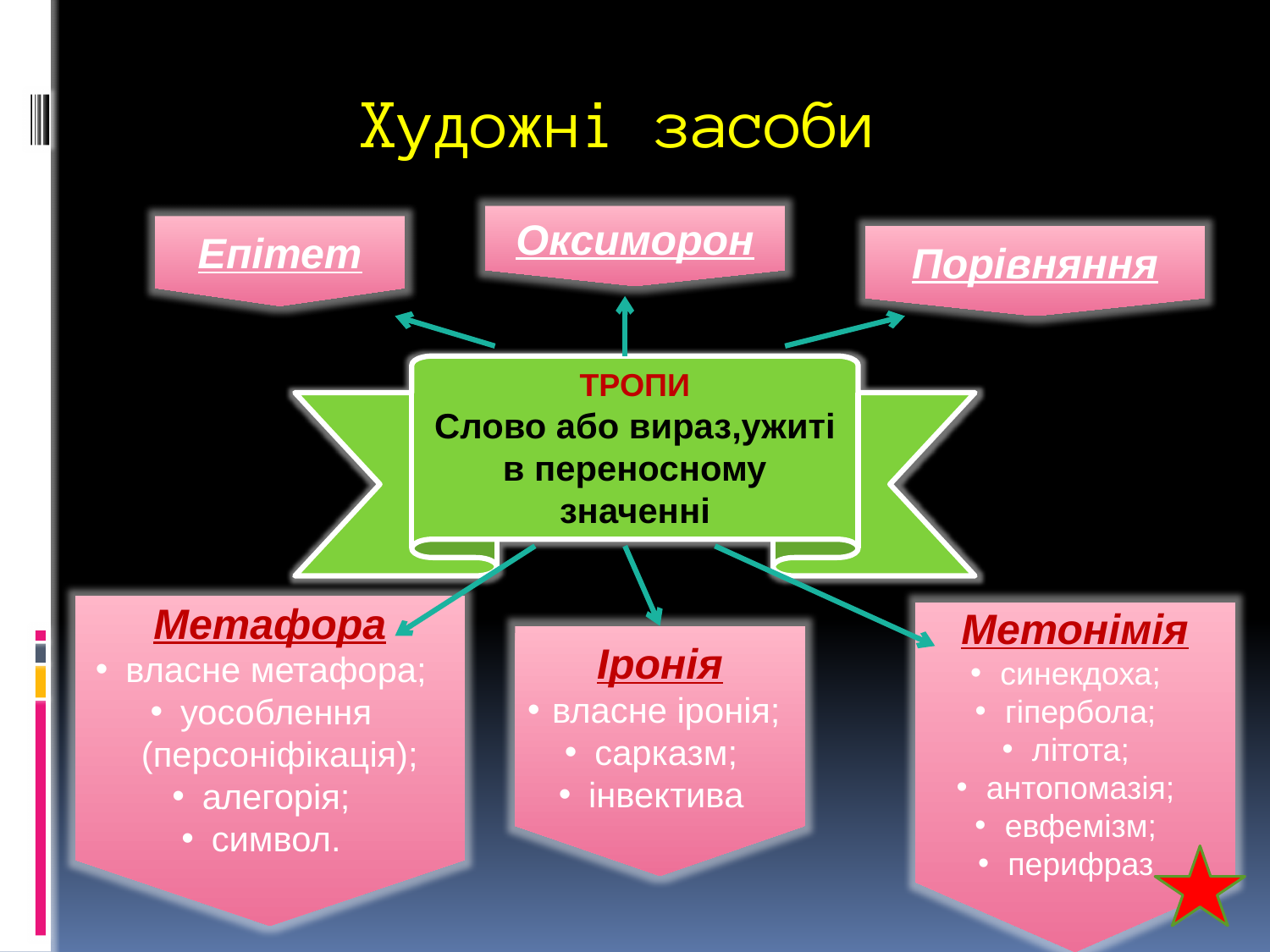

# Художні засоби
Оксиморон
Епітет
Порівняння
ТРОПИ
Слово або вираз,ужиті в переносному значенні
Метафора
власне метафора;
уособлення
  (персоніфікація);
алегорія;
символ.
Метонімія
синекдоха;
гіпербола;
літота;
антопомазія;
евфемізм;
перифраз
Іронія
власне іронія;
сарказм;
інвектива